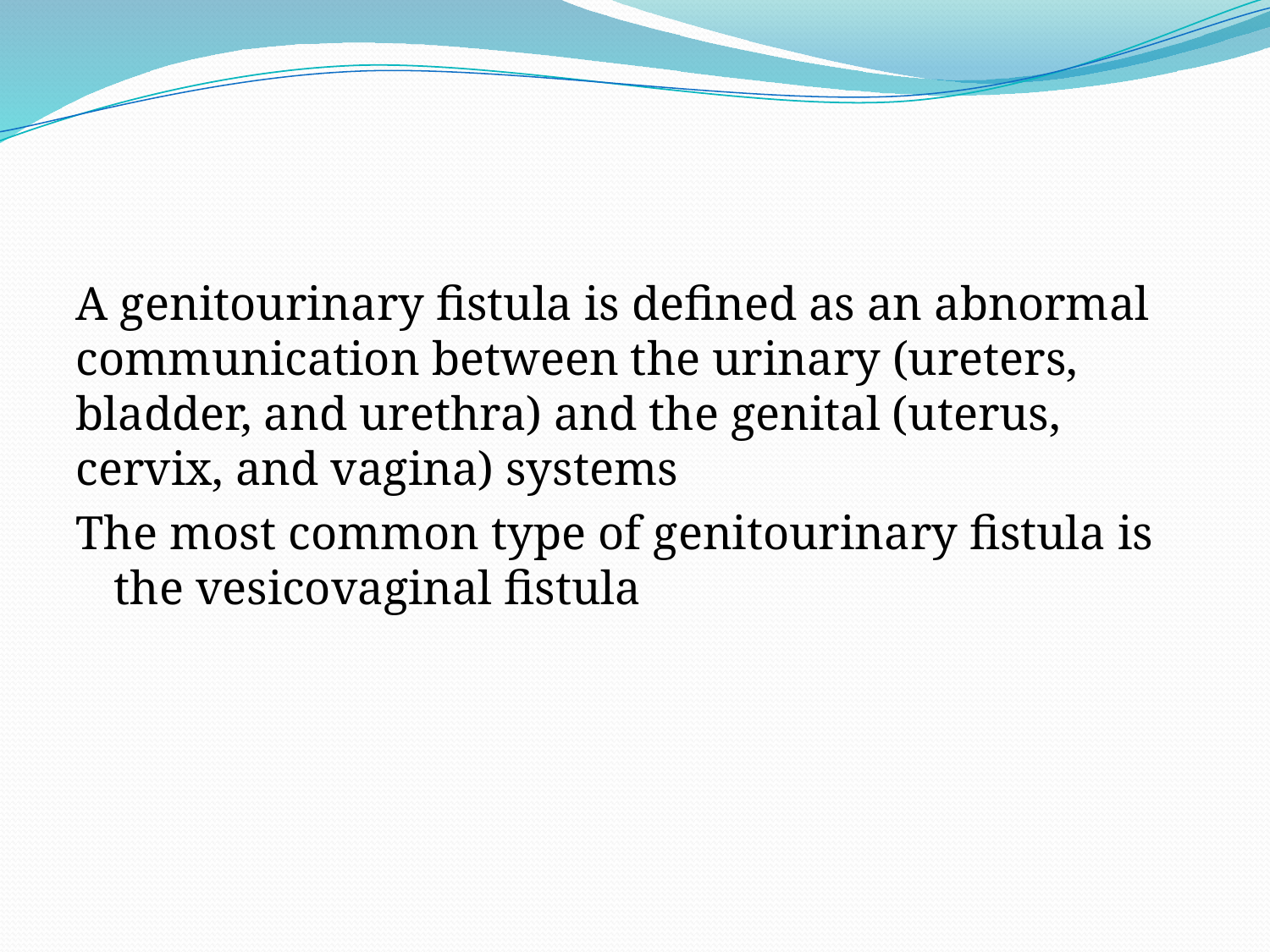

A genitourinary fistula is defined as an abnormal communication between the urinary (ureters, bladder, and urethra) and the genital (uterus, cervix, and vagina) systems
The most common type of genitourinary fistula is the vesicovaginal fistula